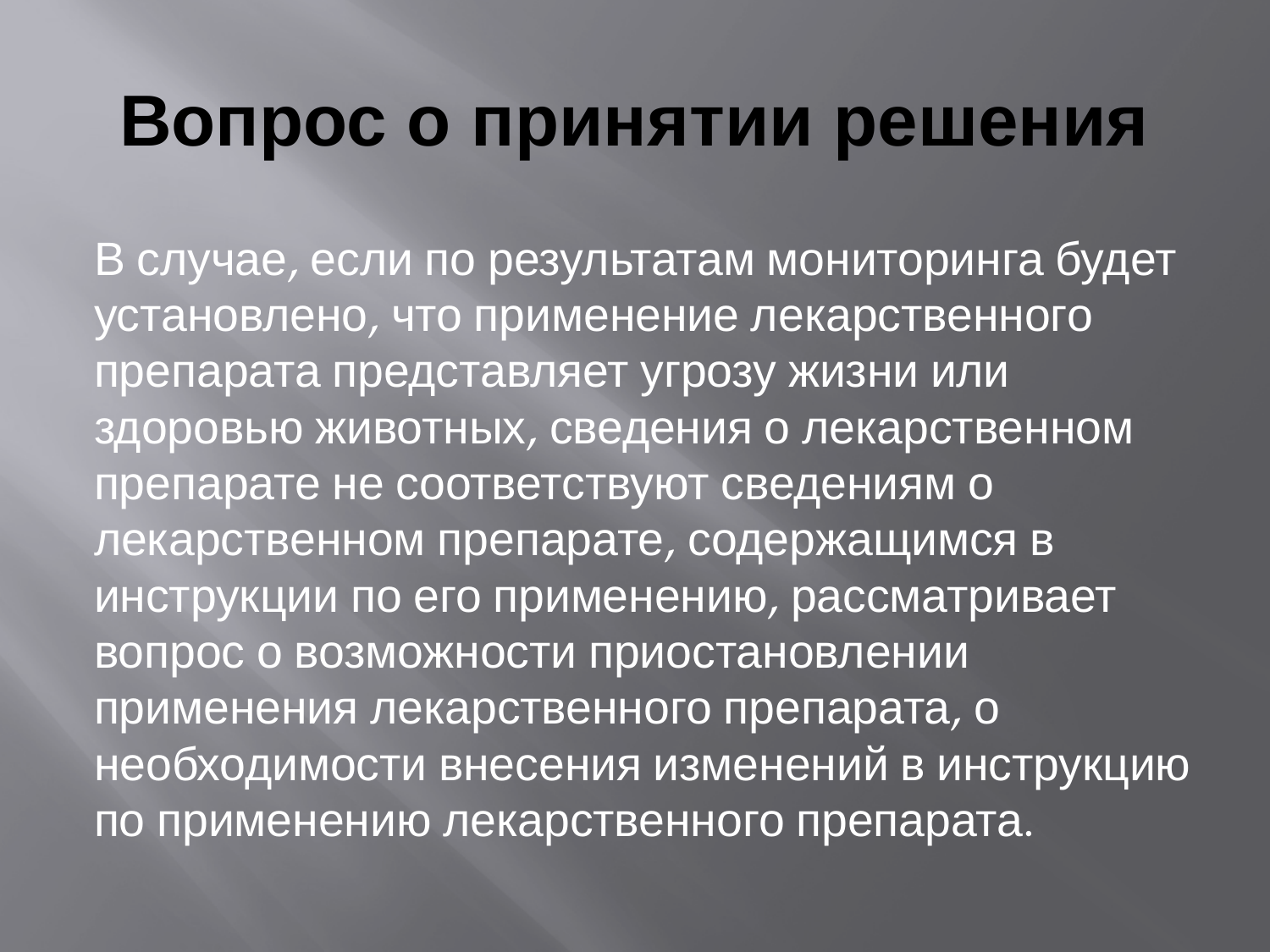

# Вопрос о принятии решения
В случае, если по результатам мониторинга будет установлено, что применение лекарственного препарата представляет угрозу жизни или здоровью животных, сведения о лекарственном препарате не соответствуют сведениям о лекарственном препарате, содержащимся в инструкции по его применению, рассматривает вопрос о возможности приостановлении применения лекарственного препарата, о необходимости внесения изменений в инструкцию по применению лекарственного препарата.